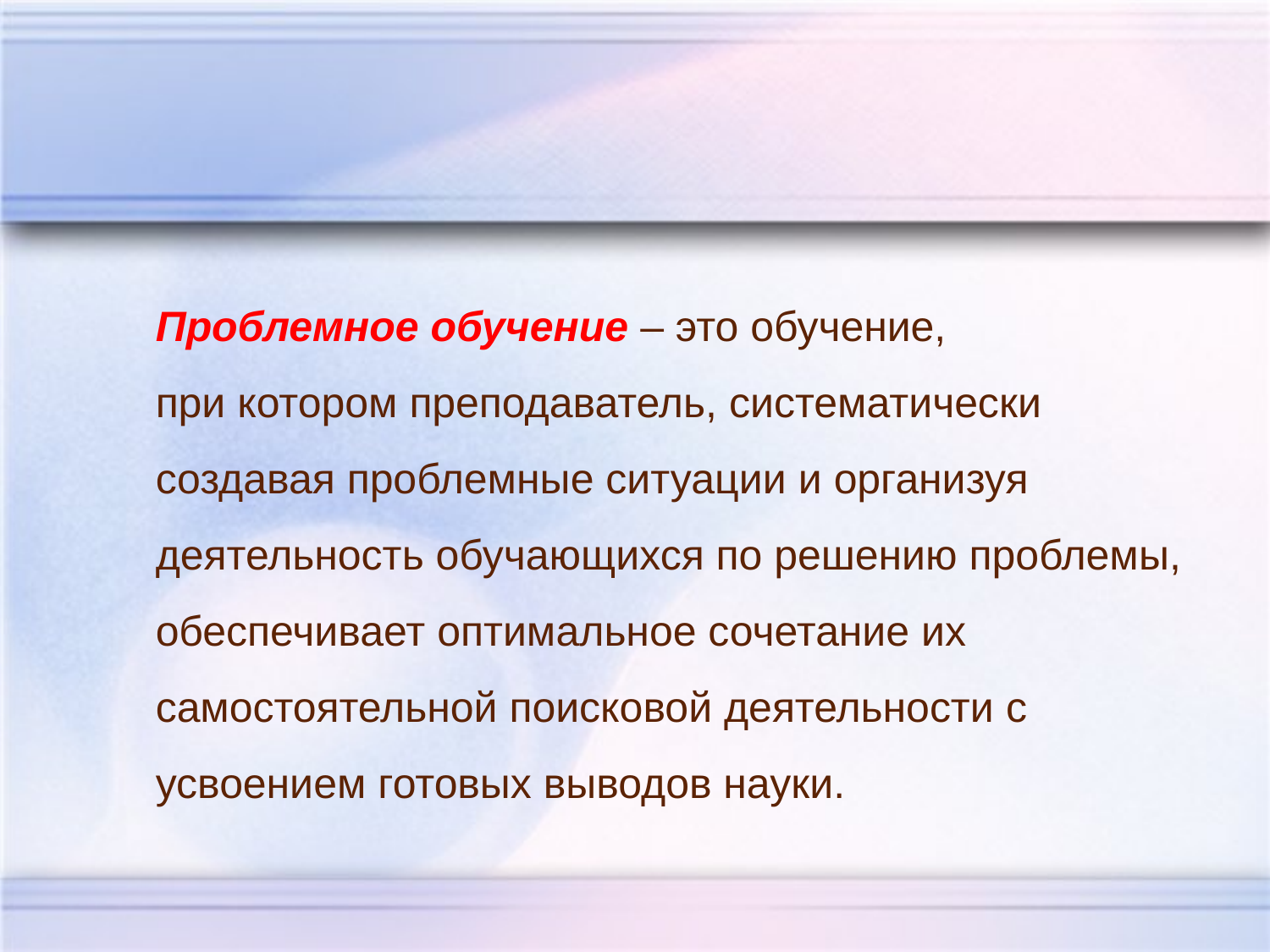

Проблемное обучение – это обучение,                    при котором преподаватель, систематически  создавая проблемные ситуации и организуя деятельность обучающихся по решению проблемы, обеспечивает оптимальное сочетание их самостоятельной поисковой деятельности с усвоением готовых выводов науки.